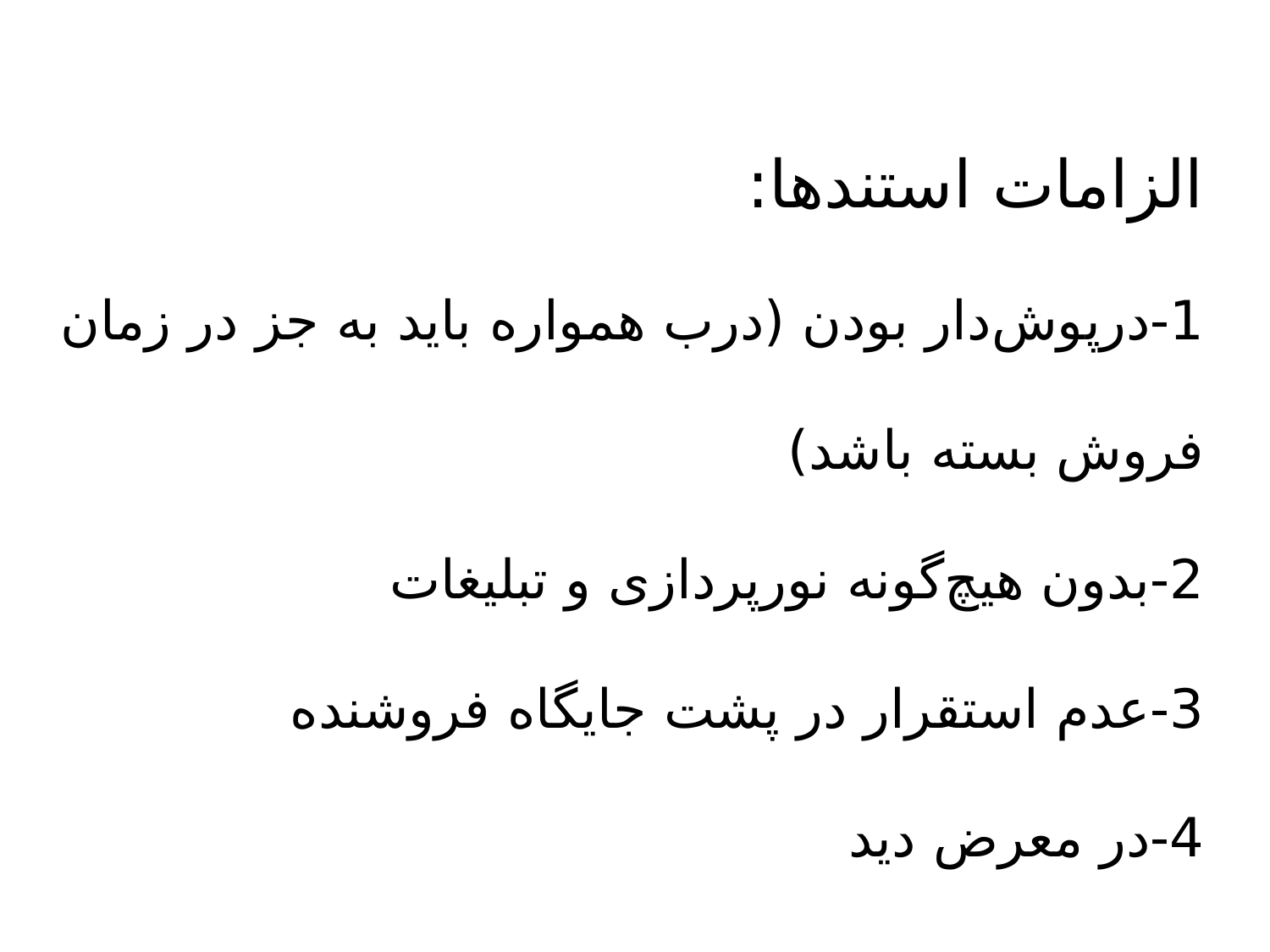

# الزامات استندها: 1-درپوش‌دار بودن (درب همواره باید به جز در زمان فروش بسته باشد) 2-بدون هیچ‌گونه نورپردازی و تبلیغات 3-عدم استقرار در پشت جایگاه فروشنده 4-در معرض دید